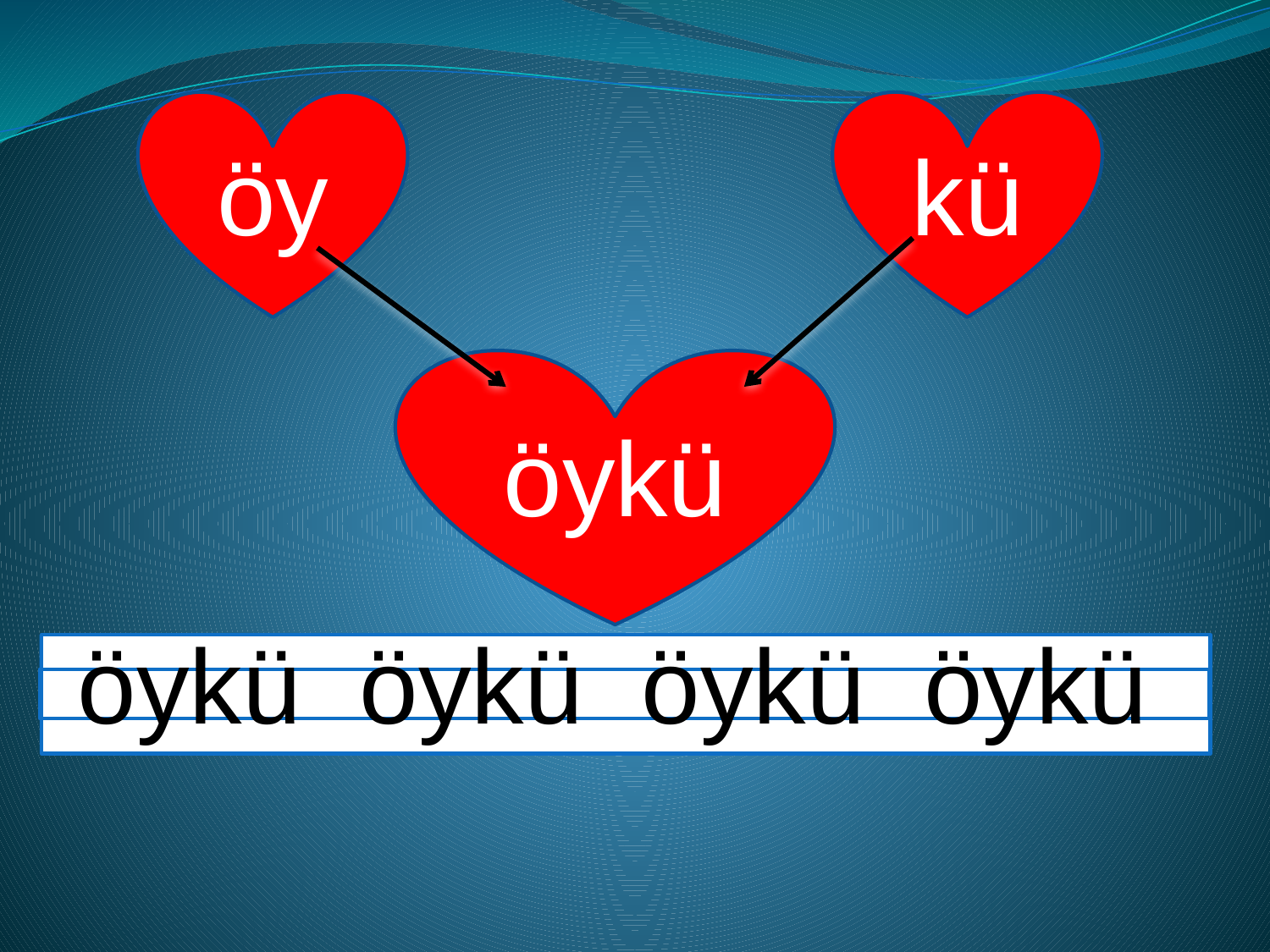

öy
kü

öykü

  öykü  öykü  öykü  öykü